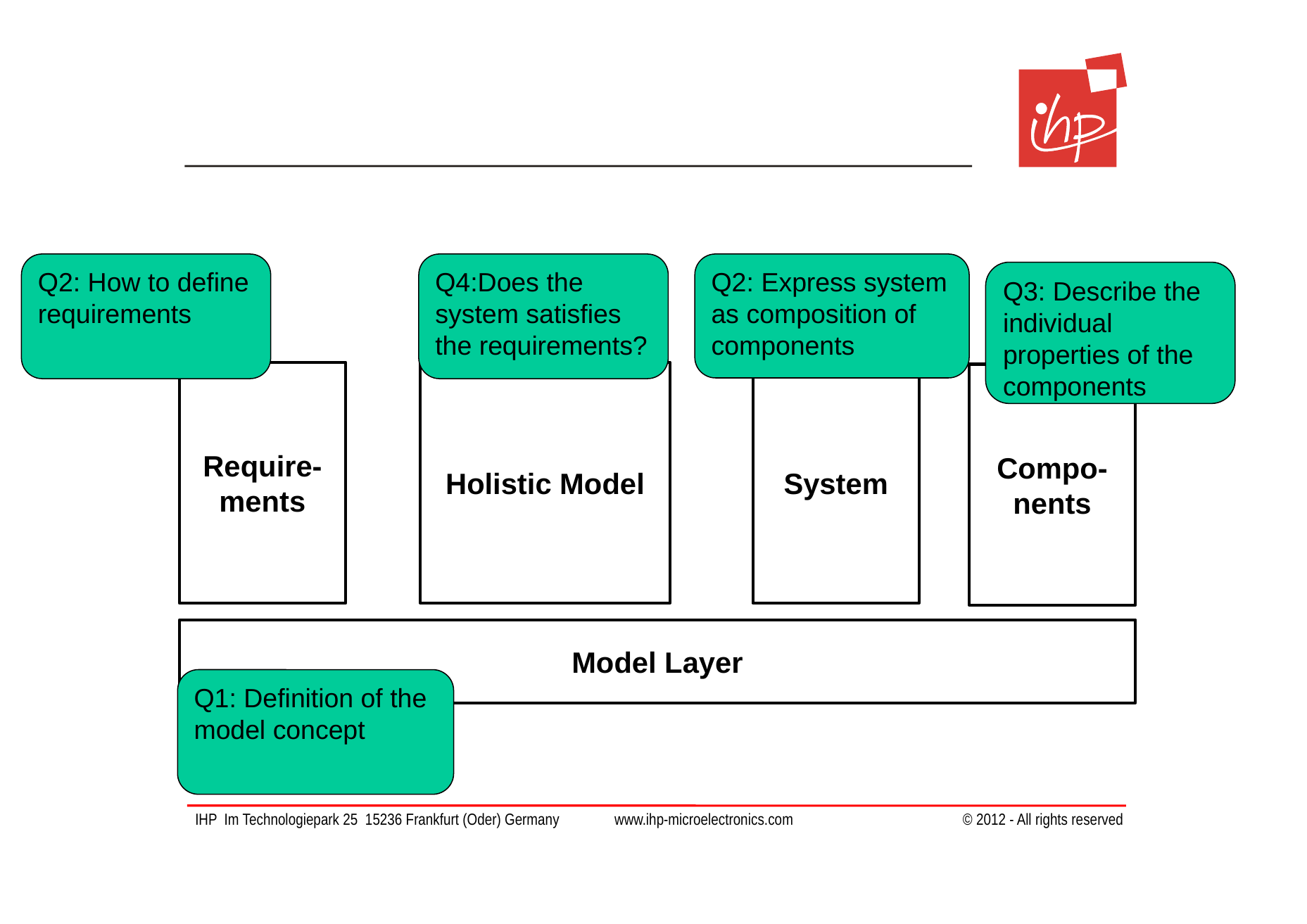

#
Q2: How to define requirements
Q4:Does the system satisfies the requirements?
Q2: Express system as composition of components
Q3: Describe the individual properties of the components
Require-ments
Holistic Model
System
Compo-nents
Model Layer
Q1: Definition of the model concept